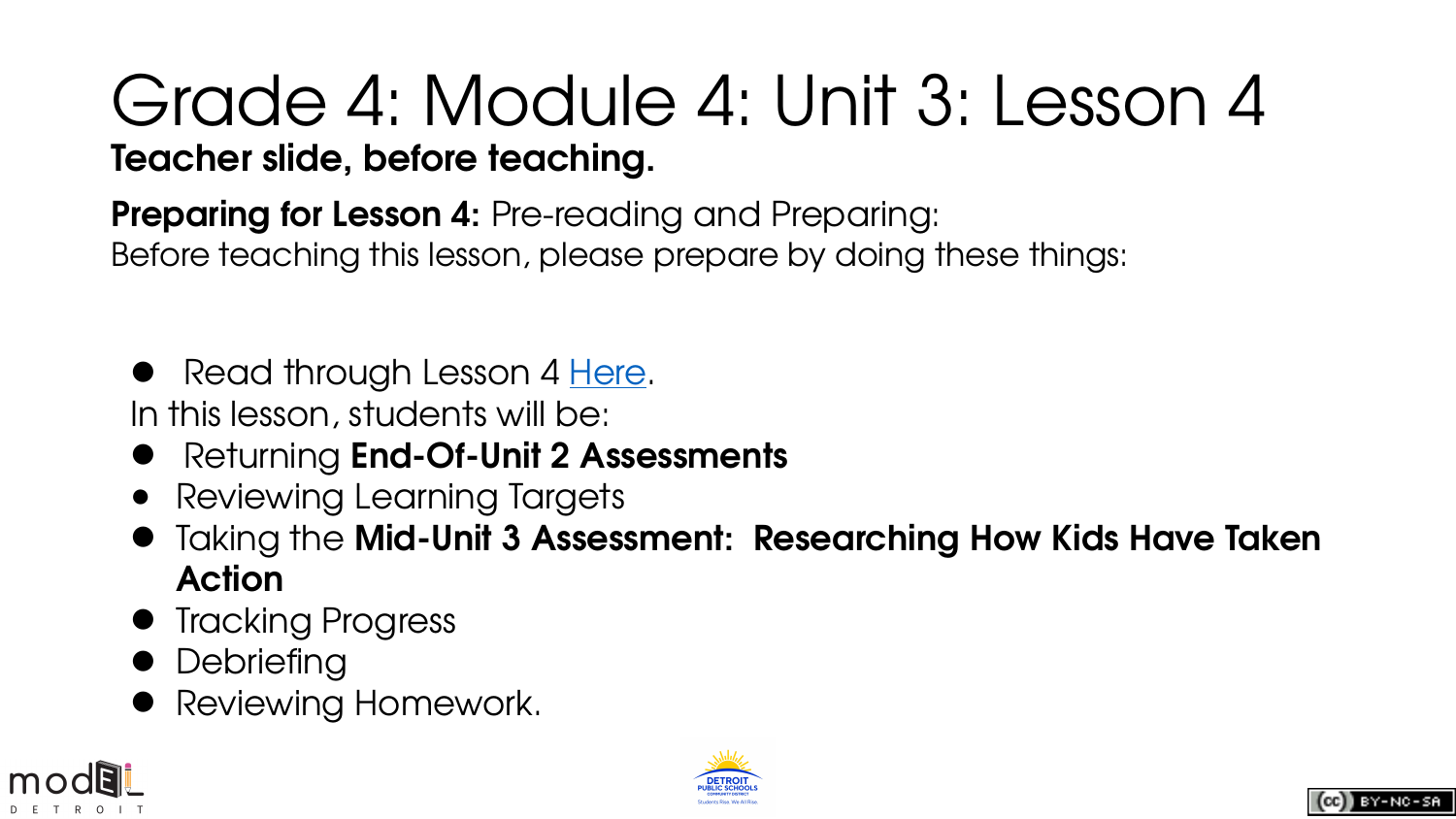

# Grade 4: Module 4: Unit 3: Lesson 4
Teacher slide, before teaching.
Preparing for Lesson 4: Pre-reading and Preparing:
Before teaching this lesson, please prepare by doing these things:

Read through Lesson 4 Here.
In this lesson, students will be:
Returning End-Of-Unit 2 Assessments
Reviewing Learning Targets
Taking the Mid-Unit 3 Assessment:  Researching How Kids Have Taken Action
Tracking Progress
Debriefing
Reviewing Homework.